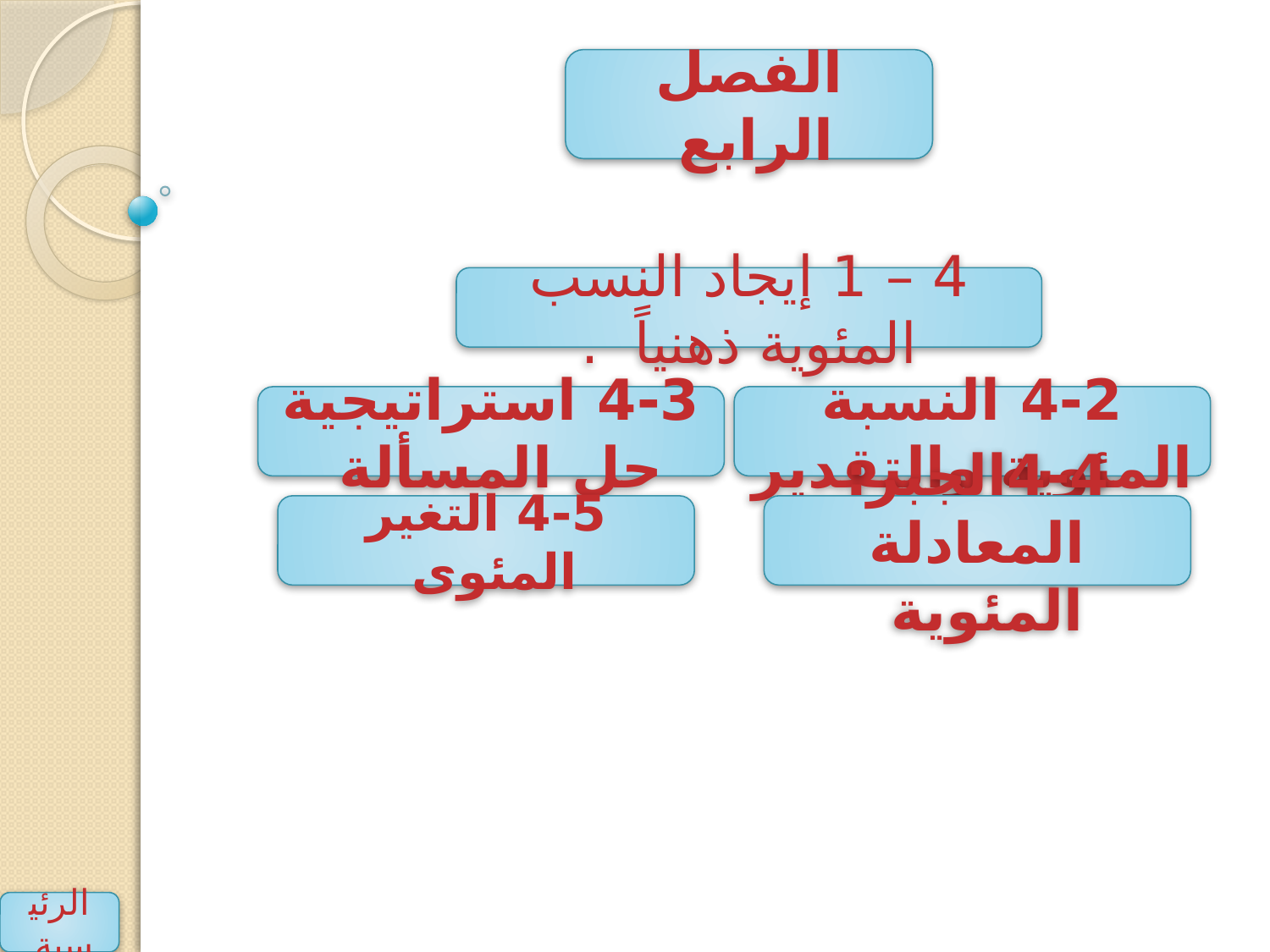

الفصل الرابع
4 – 1 إيجاد النسب المئوية ذهنياً  .
4-3 استراتيجية حل المسألة
4-2 النسبة المئوية والتقدير
4-5 التغير المئوى
4-4الجبر: المعادلة المئوية
الرئيسية